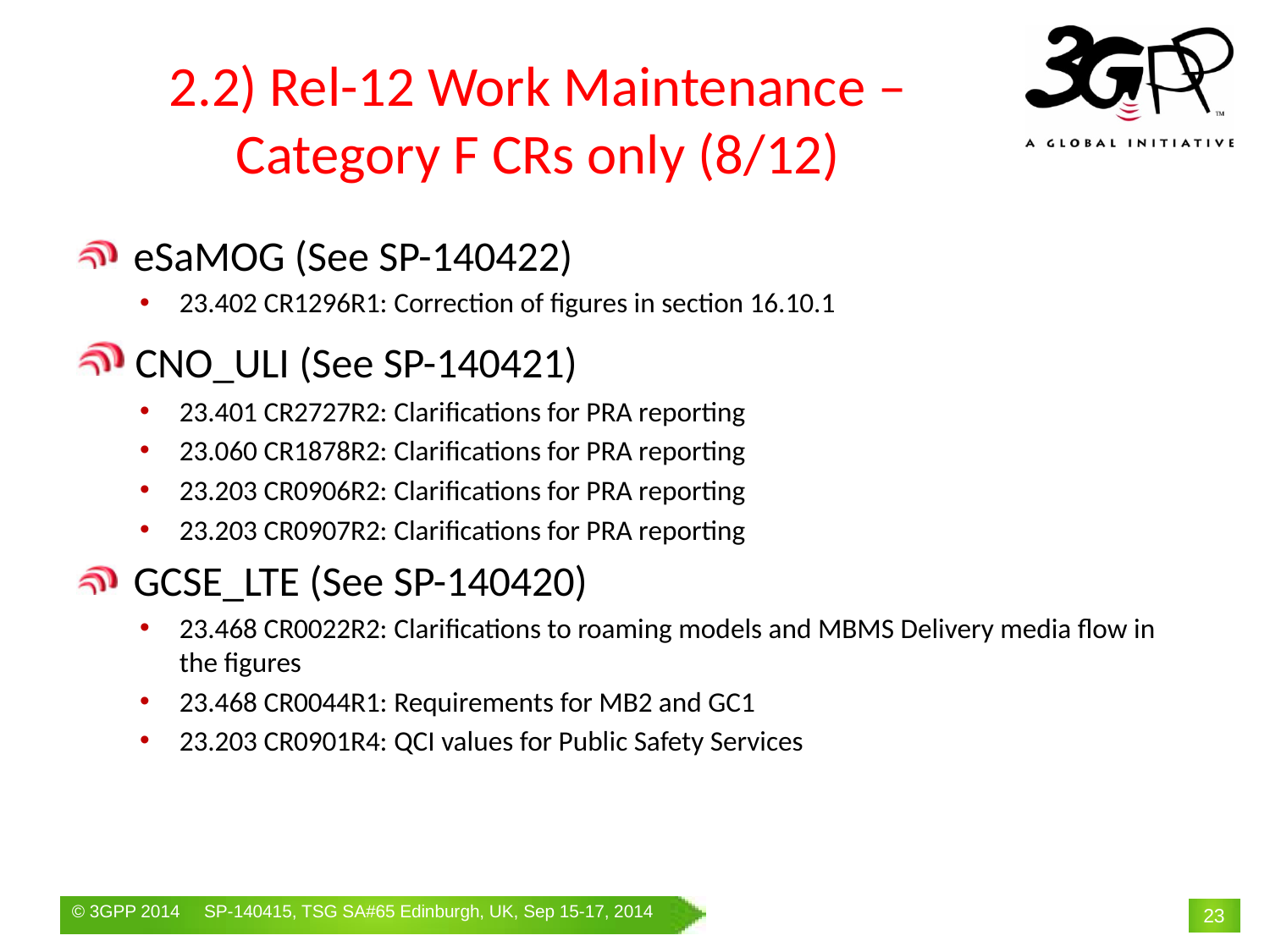

# 2.2) Rel-12 Work Maintenance – Category F CRs only (8/12)
 eSaMOG (See SP-140422)
23.402 CR1296R1: Correction of figures in section 16.10.1
 CNO_ULI (See SP-140421)
23.401 CR2727R2: Clarifications for PRA reporting
23.060 CR1878R2: Clarifications for PRA reporting
23.203 CR0906R2: Clarifications for PRA reporting
23.203 CR0907R2: Clarifications for PRA reporting
 GCSE_LTE (See SP-140420)
23.468 CR0022R2: Clarifications to roaming models and MBMS Delivery media flow in the figures
23.468 CR0044R1: Requirements for MB2 and GC1
23.203 CR0901R4: QCI values for Public Safety Services